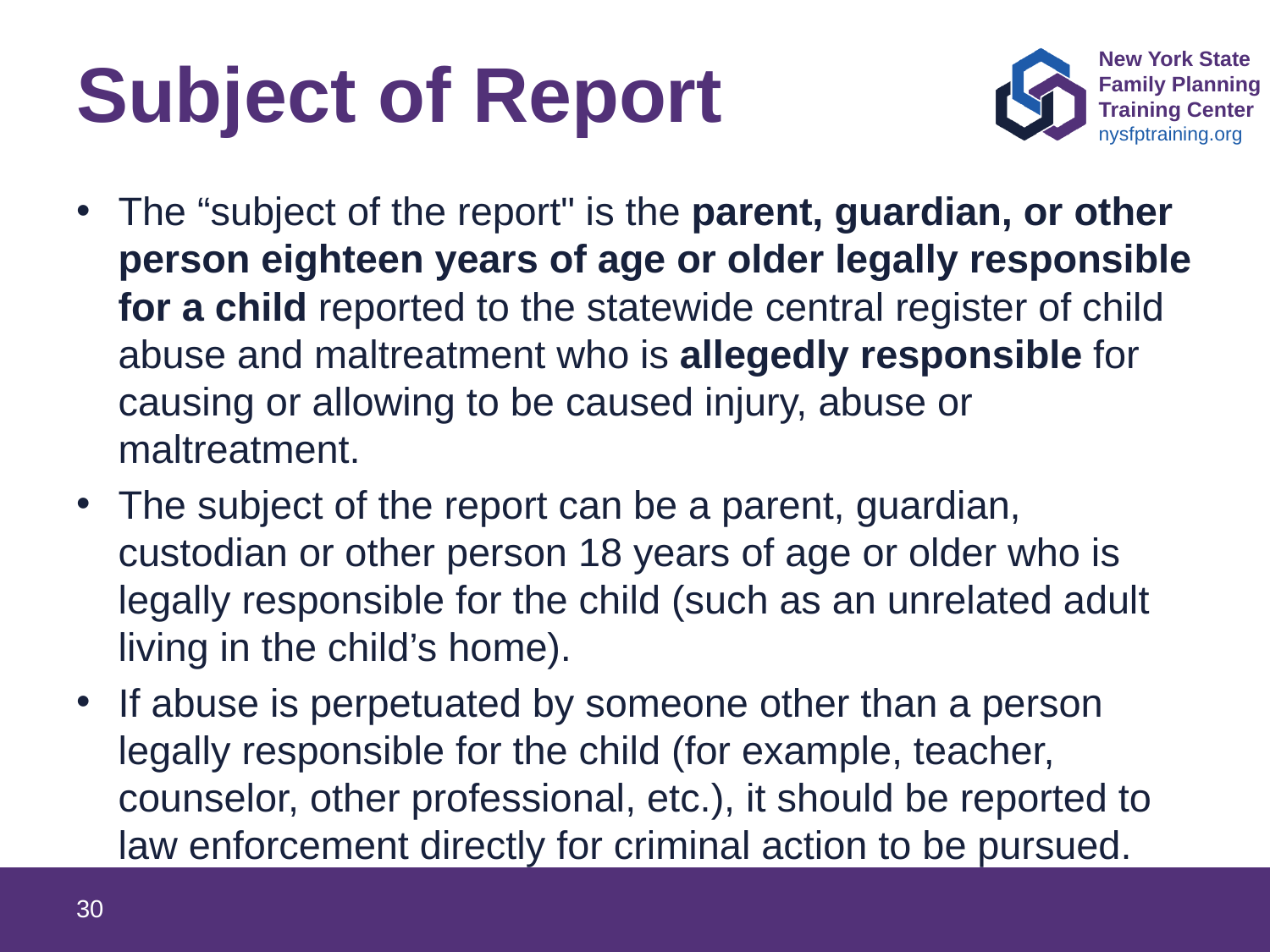

# Subject of Report
The “subject of the report" is the parent, guardian, or other person eighteen years of age or older legally responsible for a child reported to the statewide central register of child abuse and maltreatment who is allegedly responsible for causing or allowing to be caused injury, abuse or maltreatment.
The subject of the report can be a parent, guardian, custodian or other person 18 years of age or older who is legally responsible for the child (such as an unrelated adult living in the child’s home).
If abuse is perpetuated by someone other than a person legally responsible for the child (for example, teacher, counselor, other professional, etc.), it should be reported to law enforcement directly for criminal action to be pursued.
30